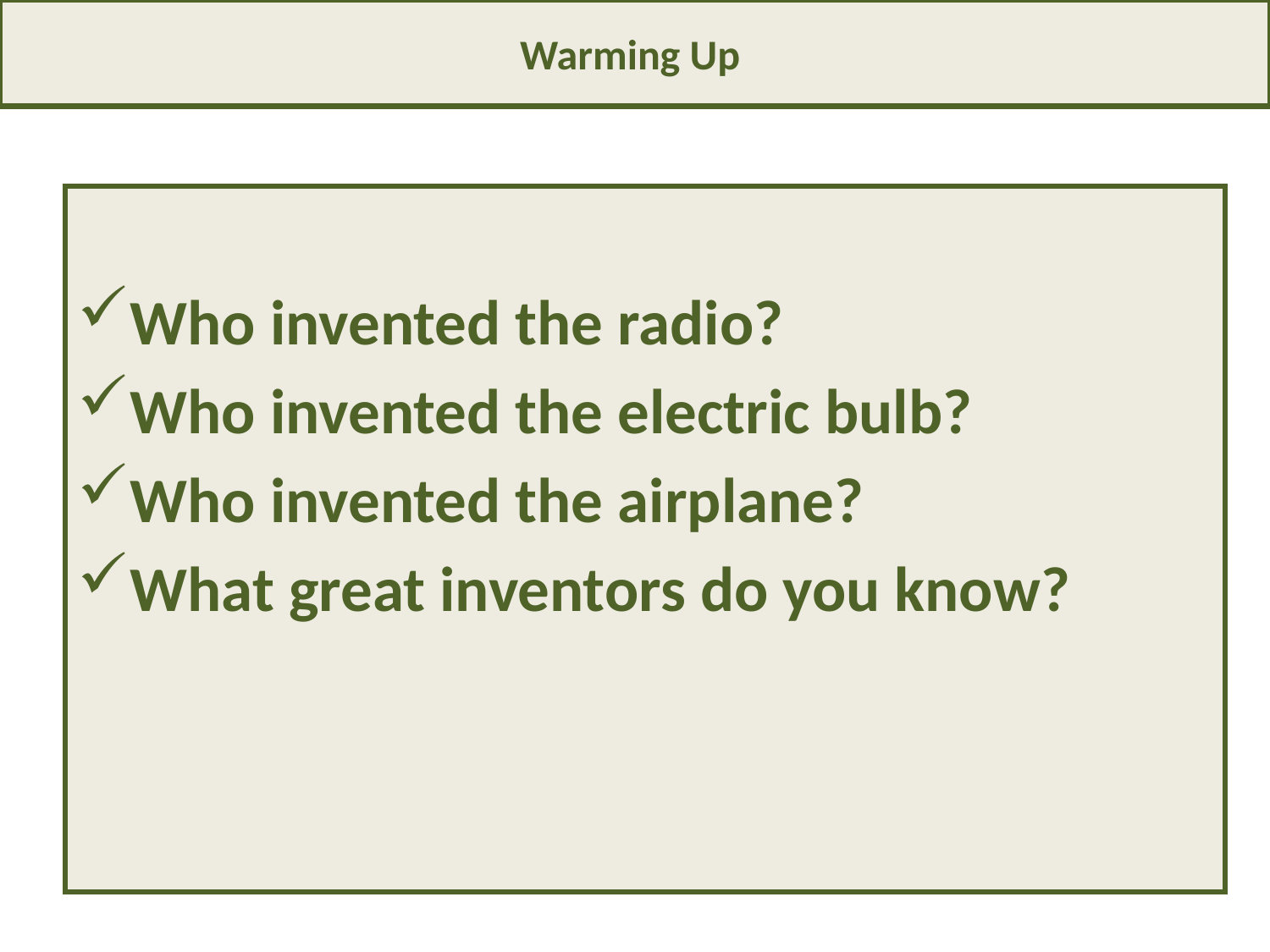

# Warming Up

Who invented the radio?
Who invented the electric bulb?
Who invented the airplane?
What great inventors do you know?